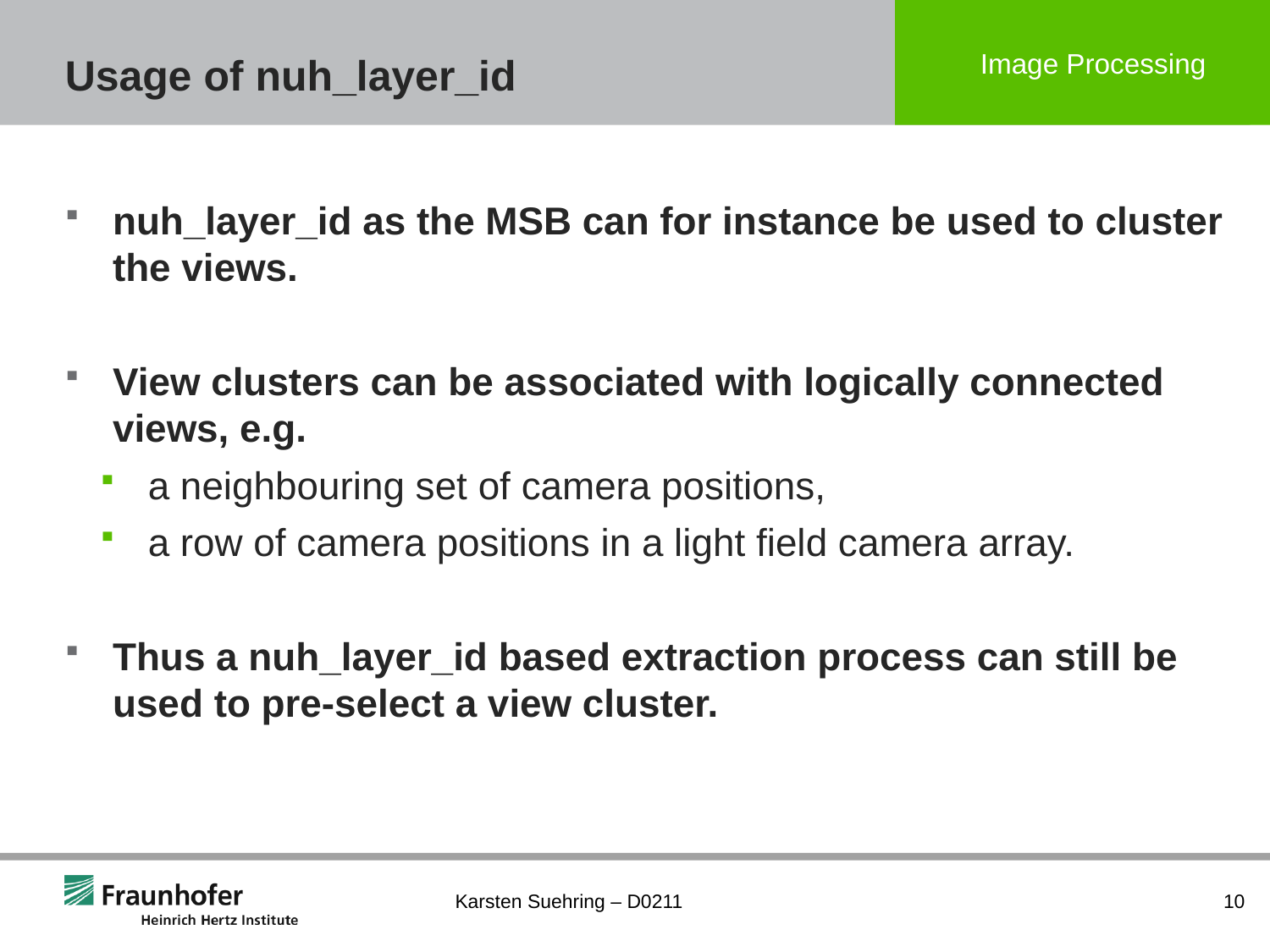

# Usage of nuh_layer_id
nuh_layer_id as the MSB can for instance be used to cluster the views.

View clusters can be associated with logically connected views, e.g.
a neighbouring set of camera positions,
a row of camera positions in a light field camera array.

Thus a nuh_layer_id based extraction process can still be used to pre-select a view cluster.
Karsten Suehring – D0211
10